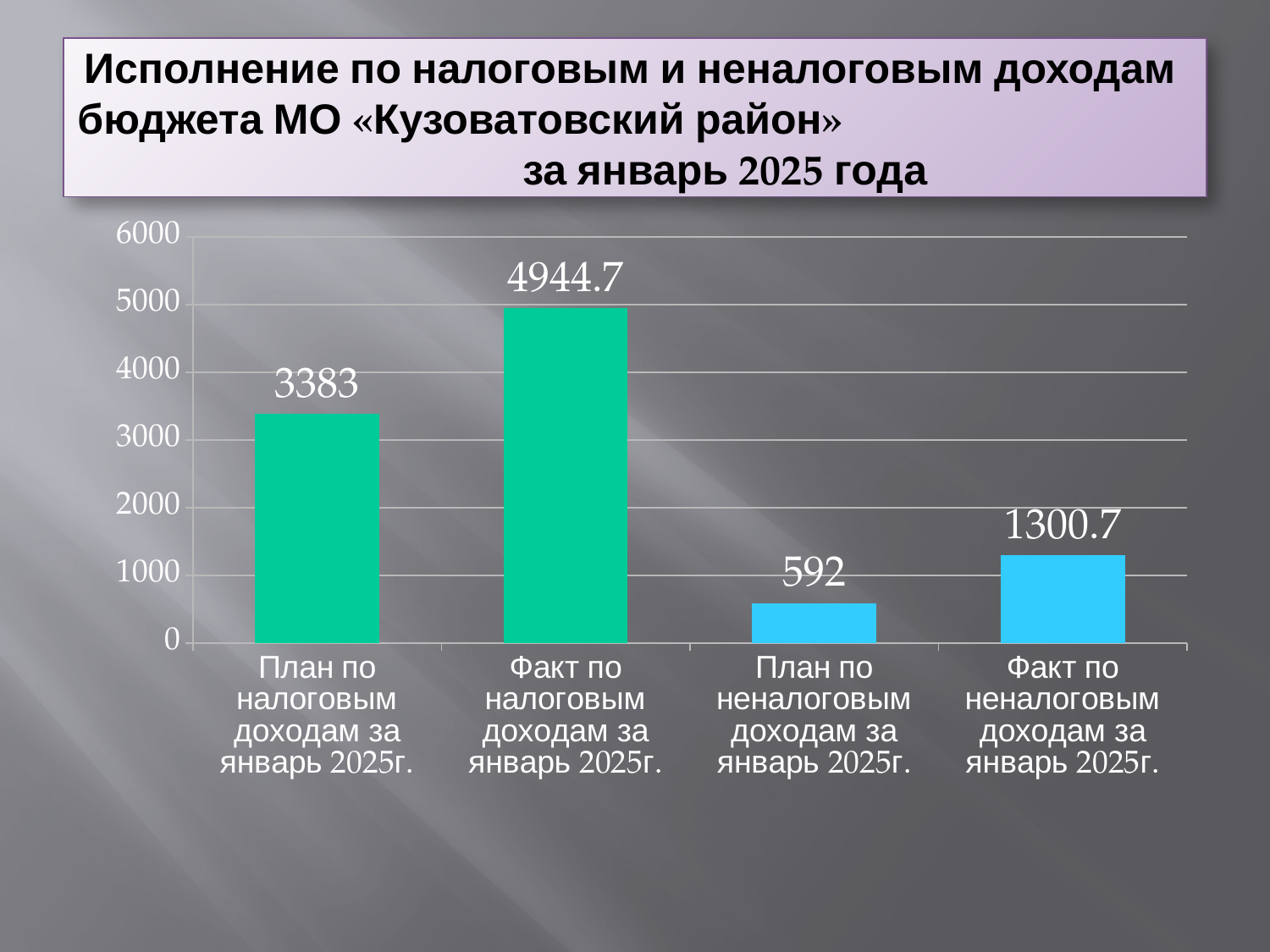

# Исполнение по налоговым и неналоговым доходам  бюджета МО «Кузоватовский район»                                                   за январь 2025 года

### Chart

| Category | Столбец1 |
|---|---|
| План по налоговым доходам за январь 2025г. | 3383.0 |
| Факт по налоговым доходам за январь 2025г. | 4944.7 |
| План по неналоговым доходам за январь 2025г. | 592.0 |
| Факт по неналоговым доходам за январь 2025г. | 1300.7 |